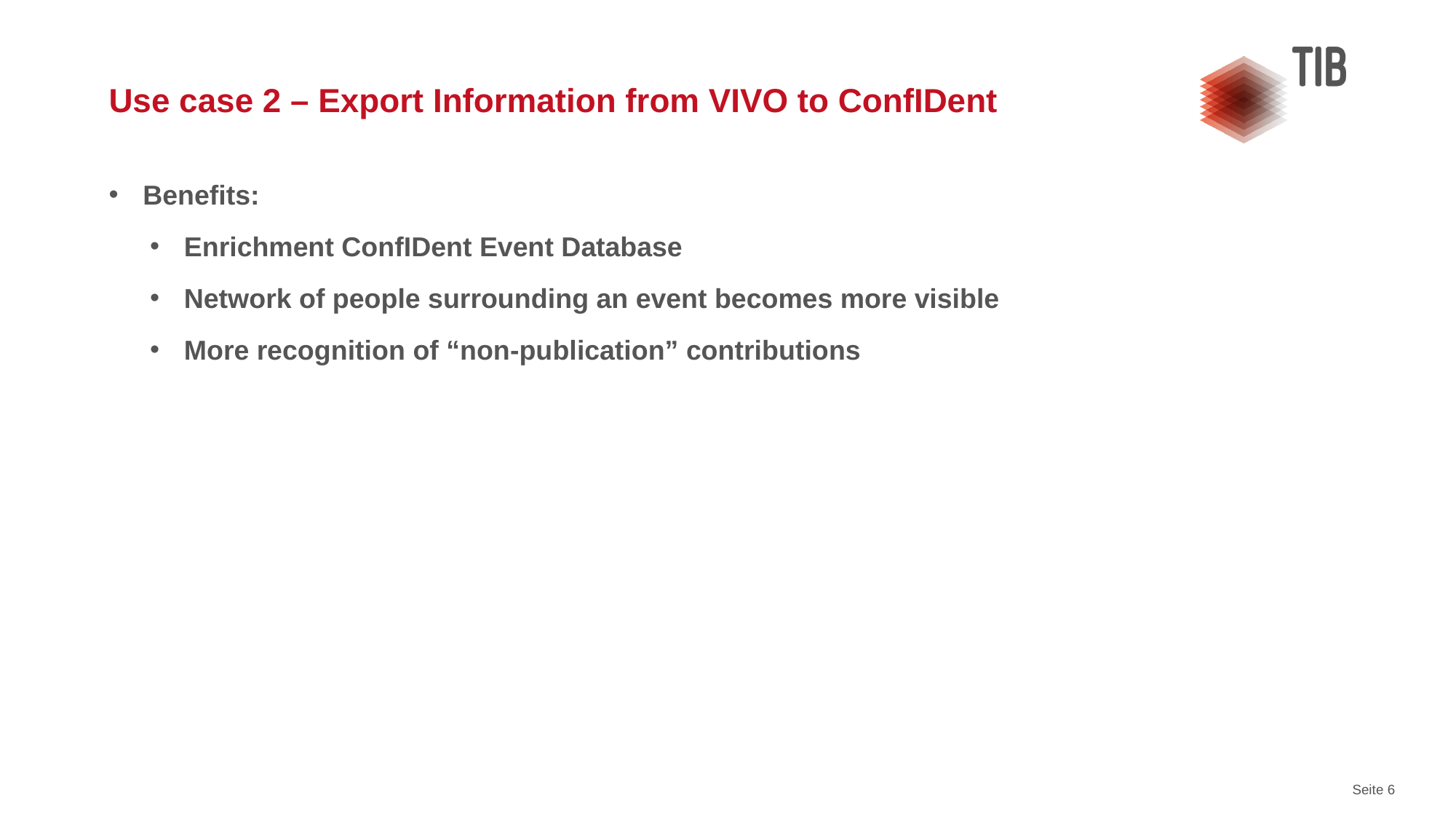

# Use case 2 – Export Information from VIVO to ConfIDent
Benefits:
Enrichment ConfIDent Event Database
Network of people surrounding an event becomes more visible
More recognition of “non-publication” contributions